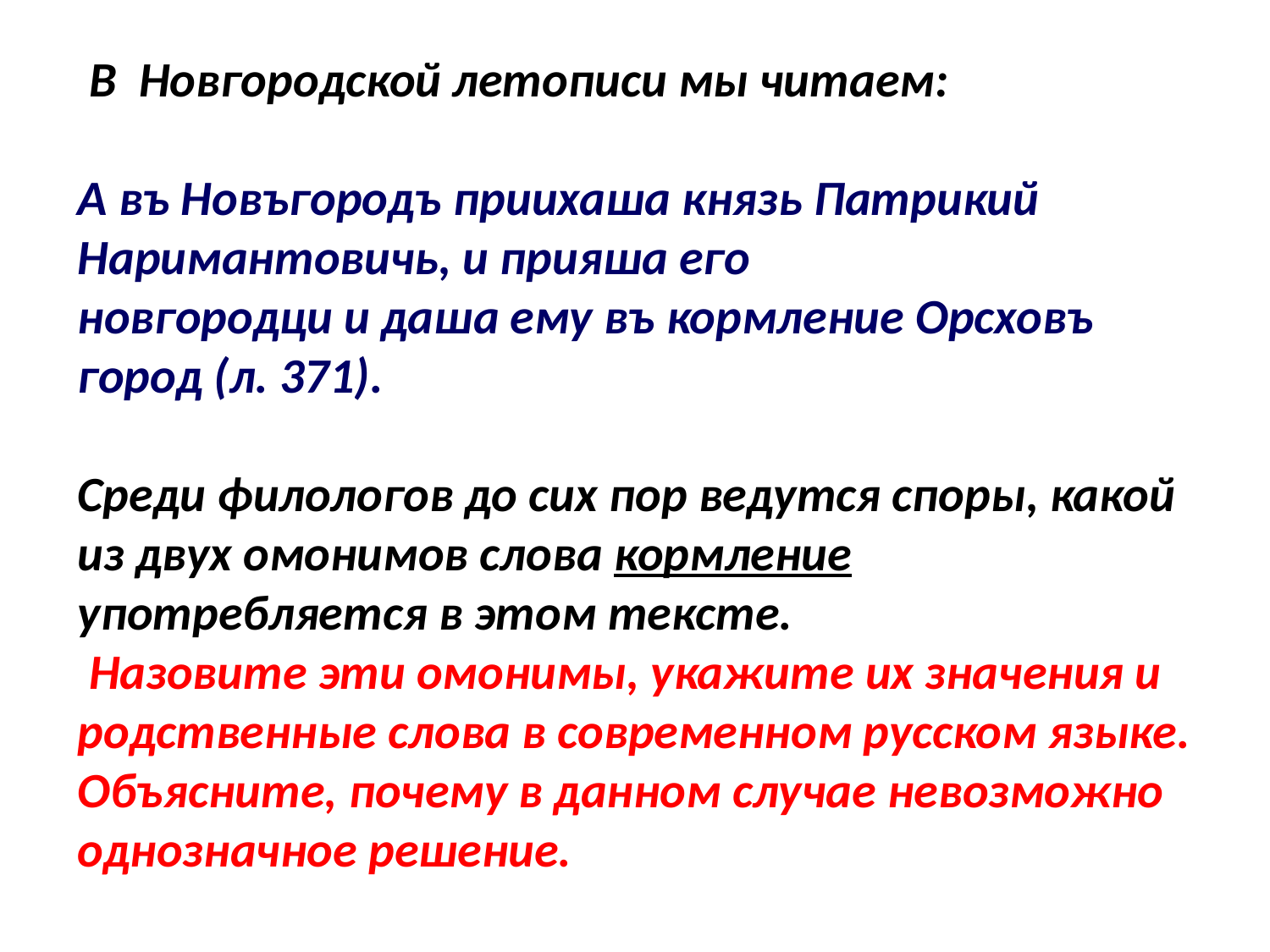

# В  Новгородской летописи мы читаем: А въ Новъгородъ приихаша князь Патрикий Наримантовичь, и прияша его новгородци и даша ему въ кормление Орcховъ город (л. 371). Среди филологов до сих пор ведутся споры, какой из двух омонимов слова кормление употребляется в этом тексте. Назовите эти омонимы, укажите их значения и родственные слова в современном русском языке. Объясните, почему в данном случае невозможно однозначное решение.